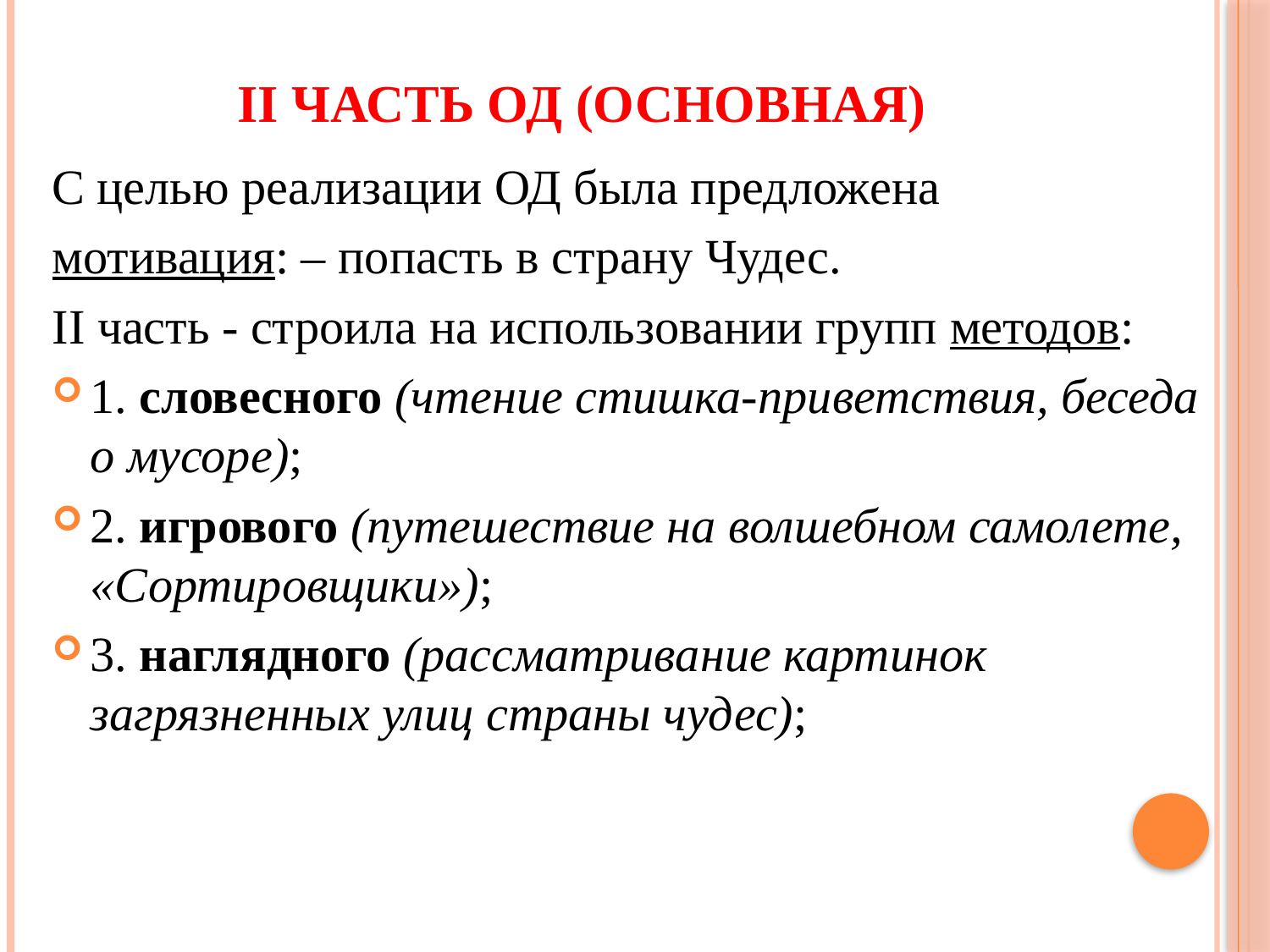

# II часть ОД (основная)
С целью реализации ОД была предложена
мотивация: – попасть в страну Чудес.
II часть - строила на использовании групп методов:
1. словесного (чтение стишка-приветствия, беседа о мусоре);
2. игрового (путешествие на волшебном самолете, «Сортировщики»);
3. наглядного (рассматривание картинок загрязненных улиц страны чудес);